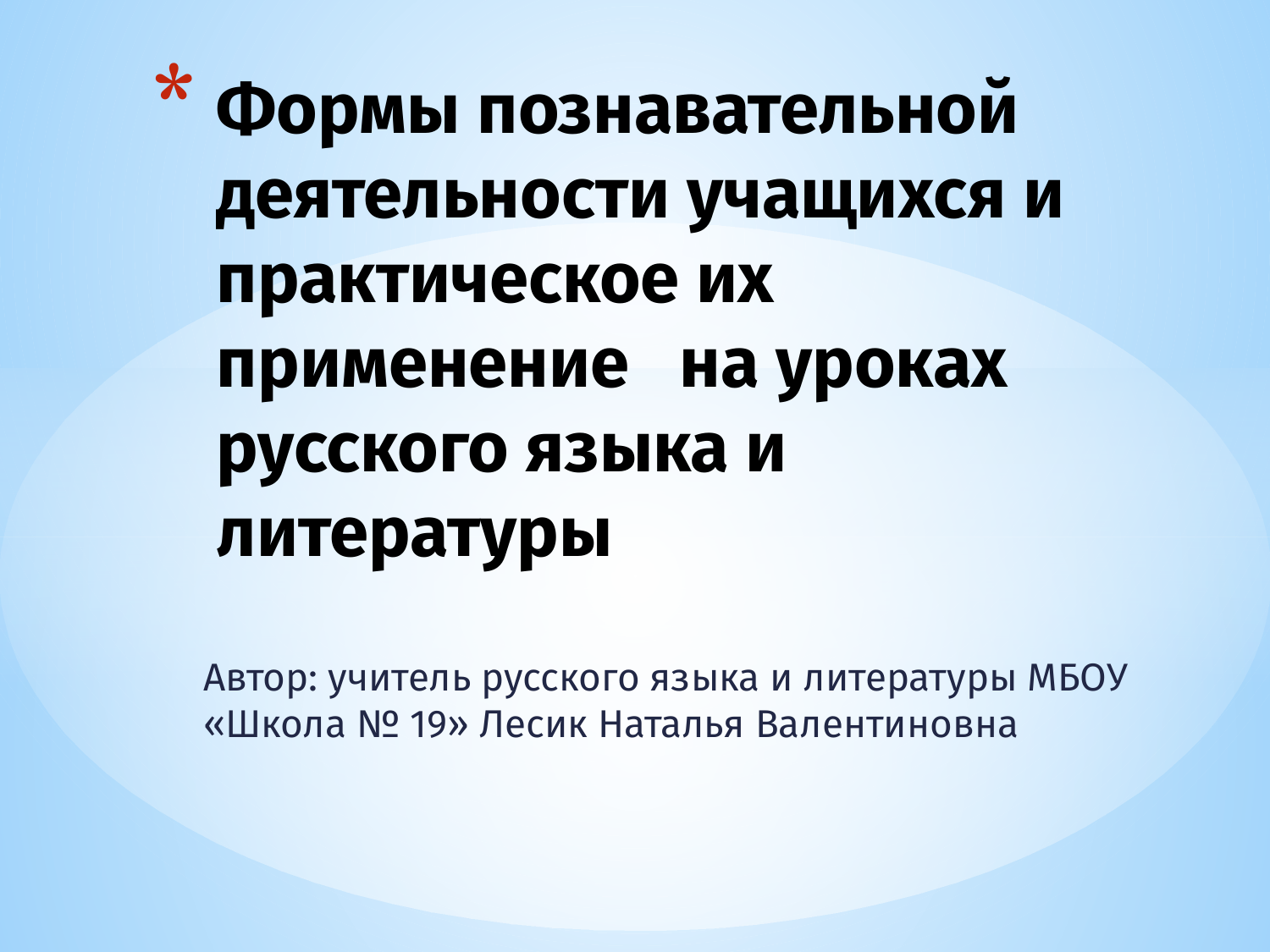

# Формы познавательной деятельности учащихся и практическое их применение   на уроках русского языка и литературы
Автор: учитель русского языка и литературы МБОУ «Школа № 19» Лесик Наталья Валентиновна